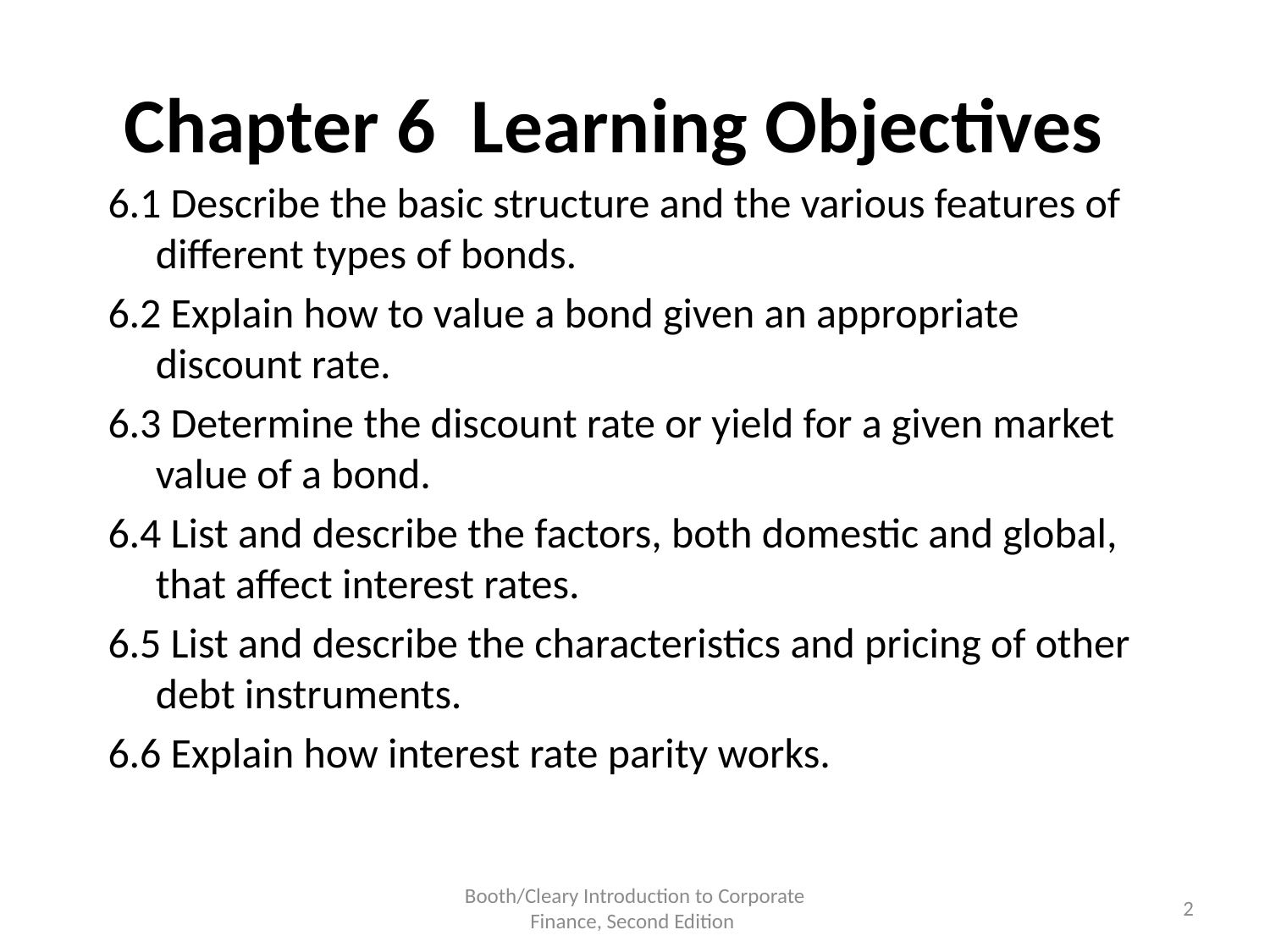

# Chapter 6  Learning Objectives
6.1 Describe the basic structure and the various features of different types of bonds.
6.2 Explain how to value a bond given an appropriate discount rate.
6.3 Determine the discount rate or yield for a given market value of a bond.
6.4 List and describe the factors, both domestic and global, that affect interest rates.
6.5 List and describe the characteristics and pricing of other debt instruments.
6.6 Explain how interest rate parity works.
Booth/Cleary Introduction to Corporate Finance, Second Edition
2